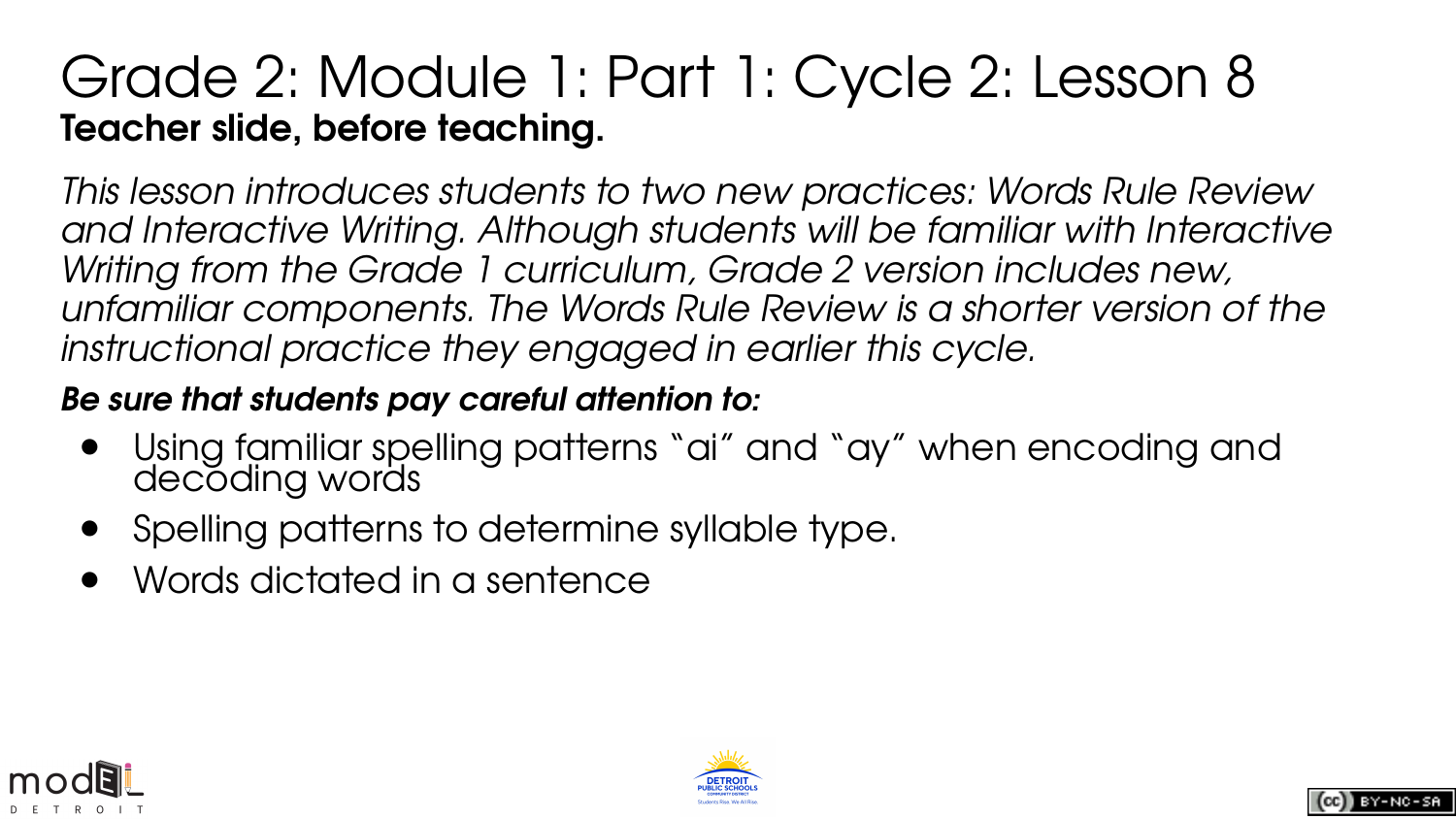

# Grade 2: Module 1: Part 1: Cycle 2: Lesson 8
Teacher slide, before teaching.
This lesson introduces students to two new practices: Words Rule Review and Interactive Writing. Although students will be familiar with Interactive Writing from the Grade 1 curriculum, Grade 2 version includes new, unfamiliar components. The Words Rule Review is a shorter version of the instructional practice they engaged in earlier this cycle.
Be sure that students pay careful attention to:
Using familiar spelling patterns “ai” and “ay” when encoding and decoding words
Spelling patterns to determine syllable type.
Words dictated in a sentence